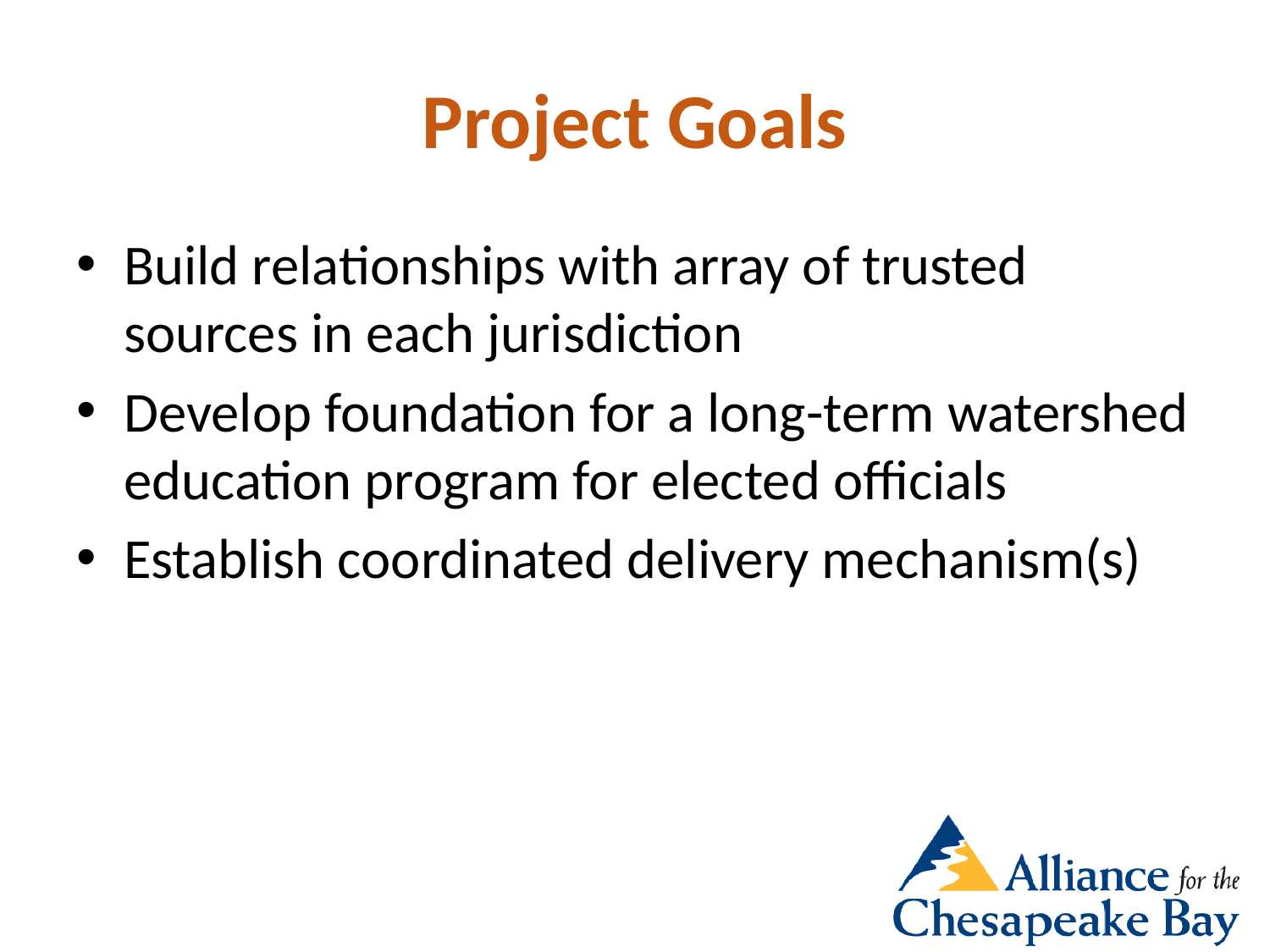

# Project Goals
Build relationships with array of trusted sources in each jurisdiction
Develop foundation for a long-term watershed education program for elected officials
Establish coordinated delivery mechanism(s)